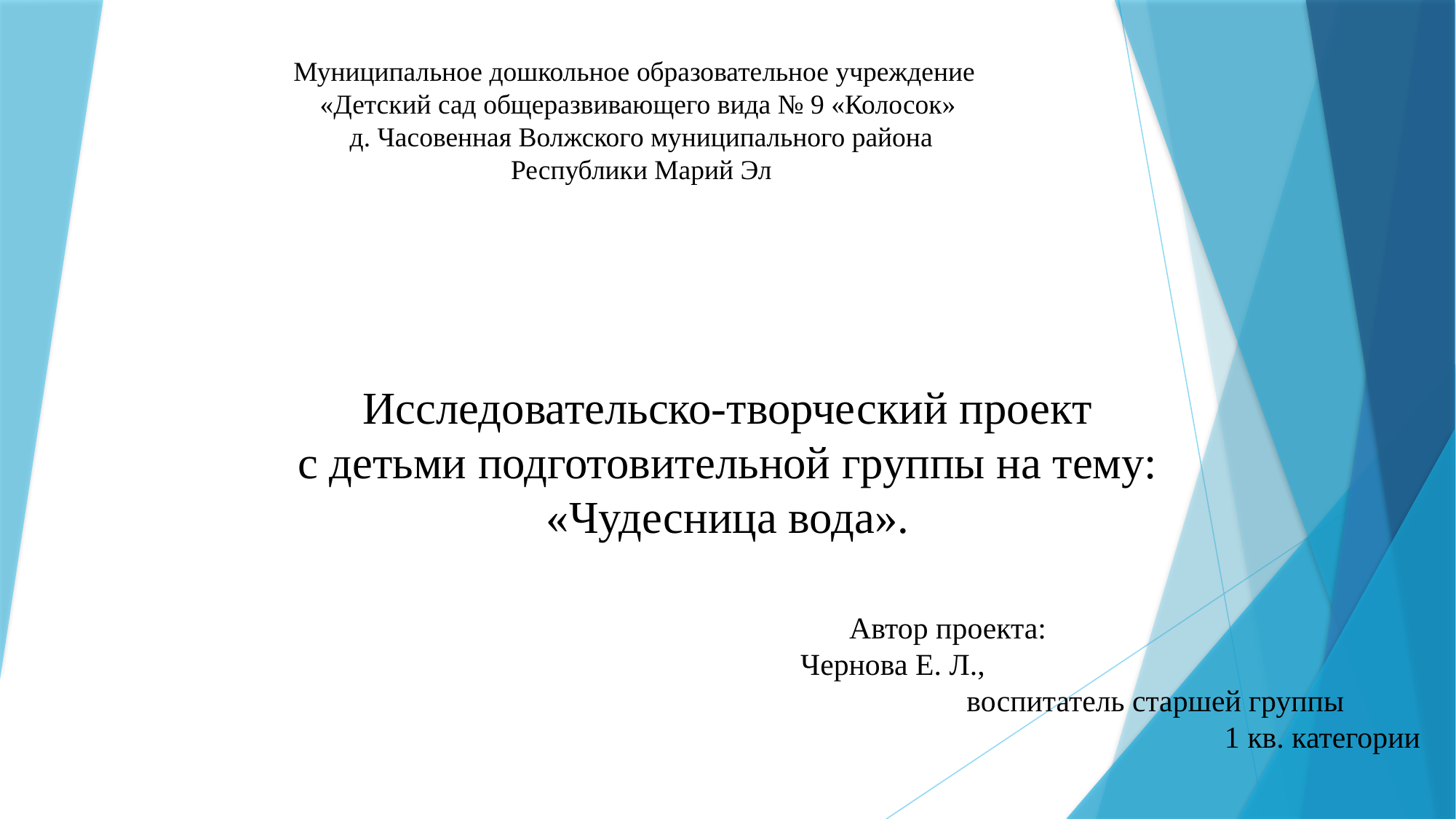

Муниципальное дошкольное образовательное учреждение
«Детский сад общеразвивающего вида № 9 «Колосок»
 д. Часовенная Волжского муниципального района
 Республики Марий Эл

# Исследовательско-творческий проект с детьми подготовительной группы на тему: «Чудесница вода».
Автор проекта:                                                  Чернова Е. Л.,                                                                                воспитатель старшей группы                                                       1 кв. категории